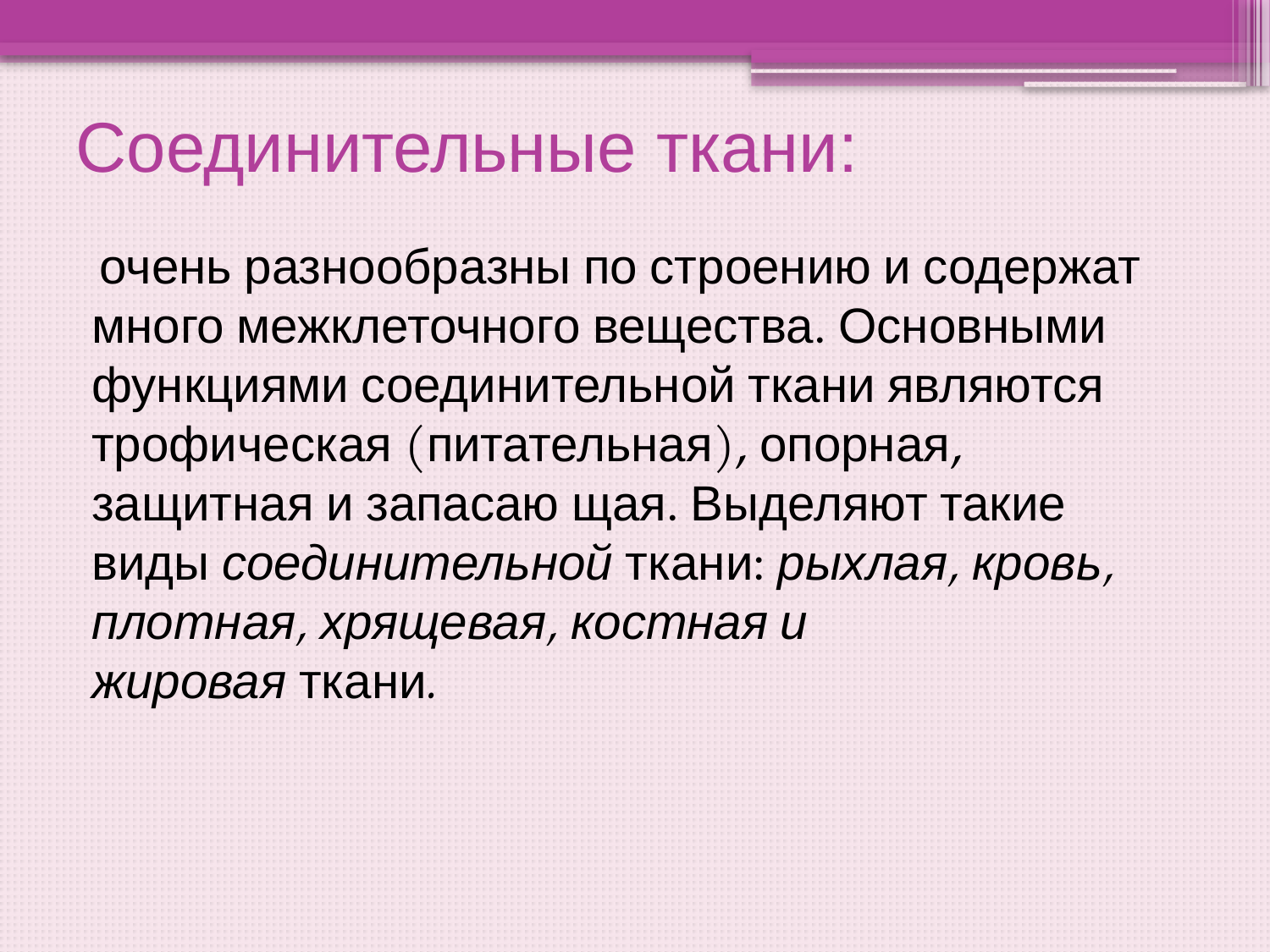

# Соединительные ткани:
 очень разнообразны по строению и содержат много межклеточного вещества. Основными функциями соединительной ткани являются трофическая (питательная), опорная, защитная и запасаю щая. Выделяют такие виды соединительной ткани: рыхлая, кровь, плотная, хрящевая, костная и жировая ткани.